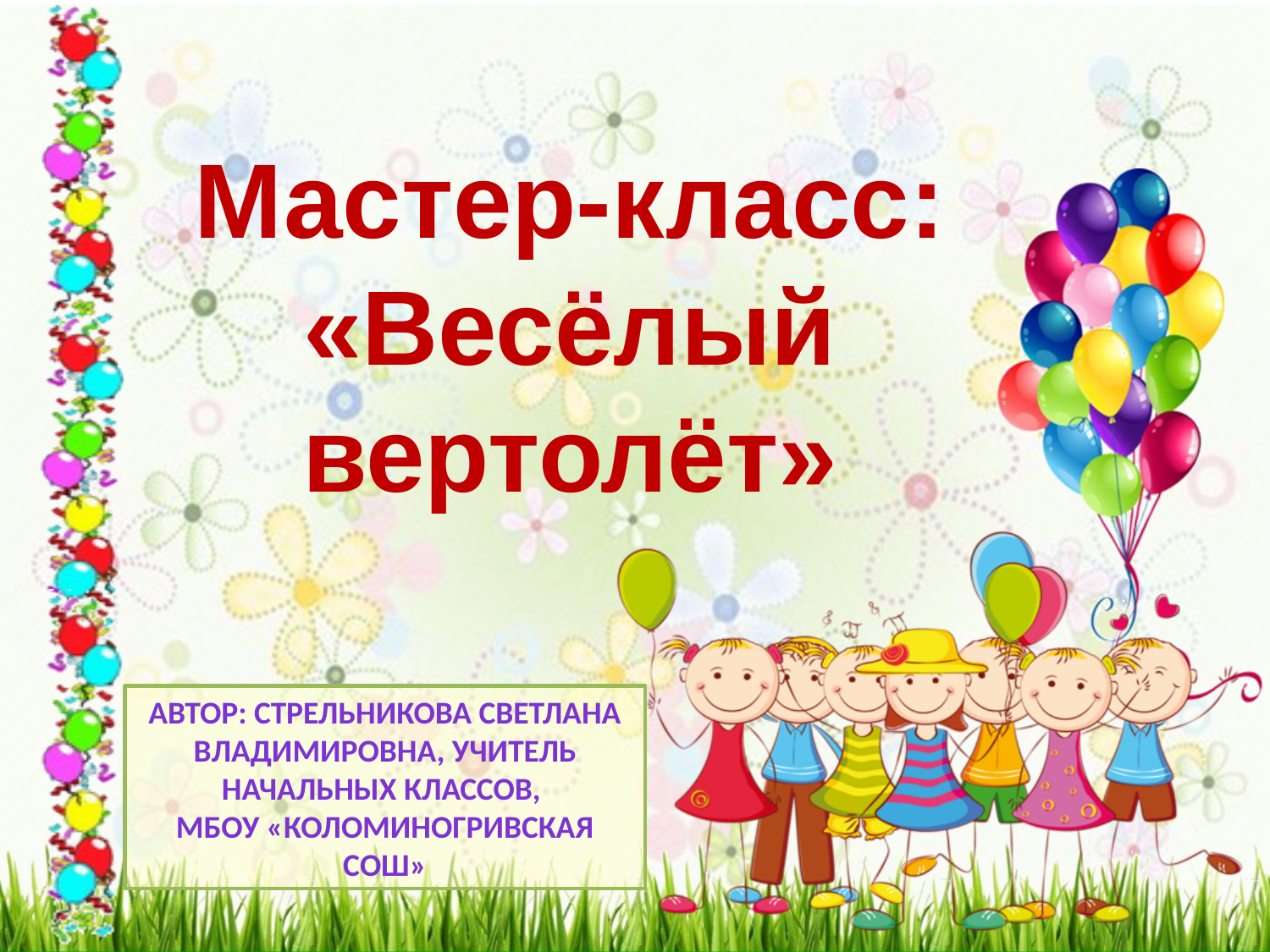

Мастер-класс:
«Весёлый вертолёт»
Автор: Стрельникова Светлана Владимировна, учитель начальных классов,
МБОУ «Коломиногривская СОШ»